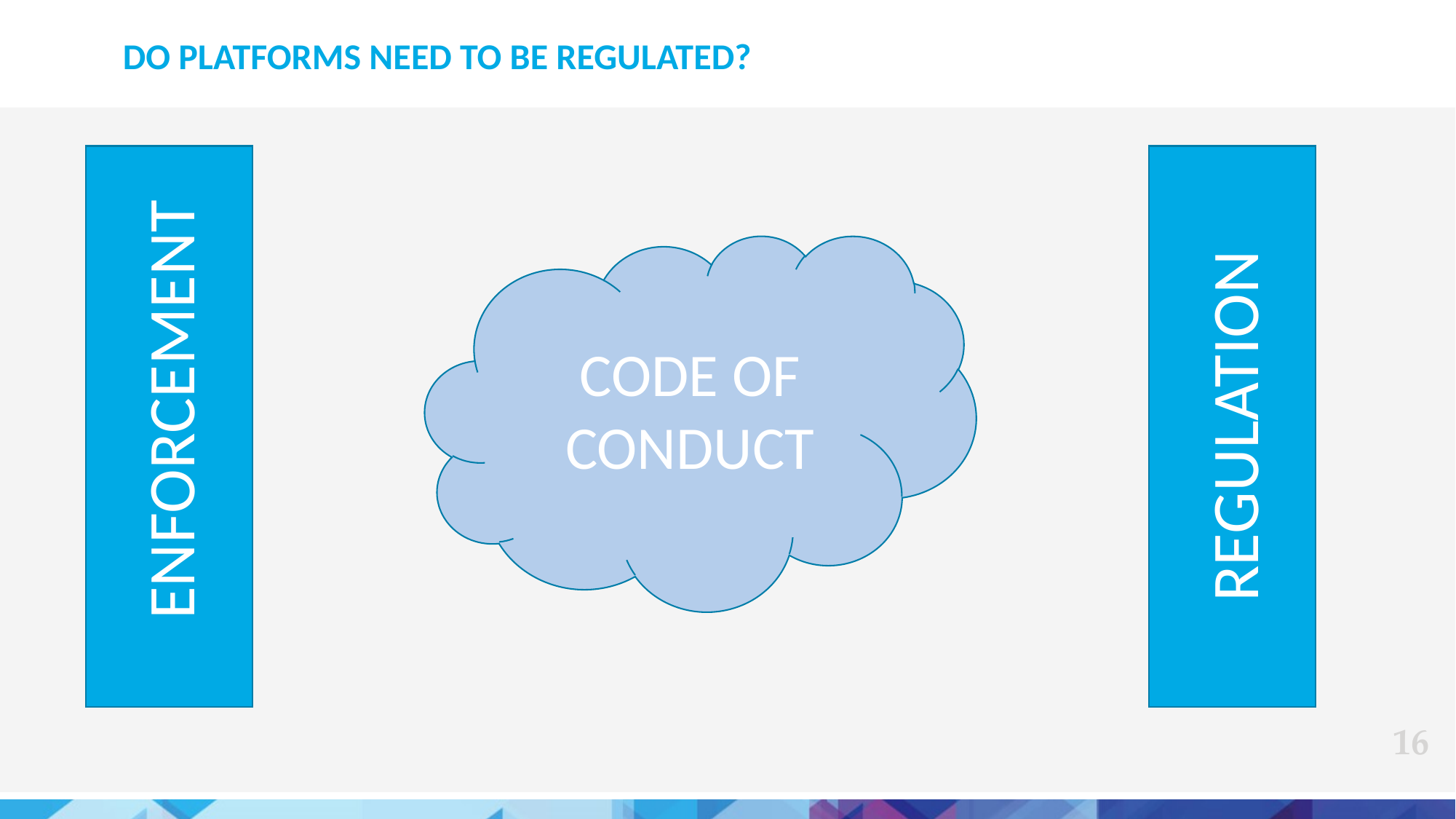

# Do platforms need to be regulated?

CODE OF CONDUCT
ENFORCEMENT
REGULATION
16